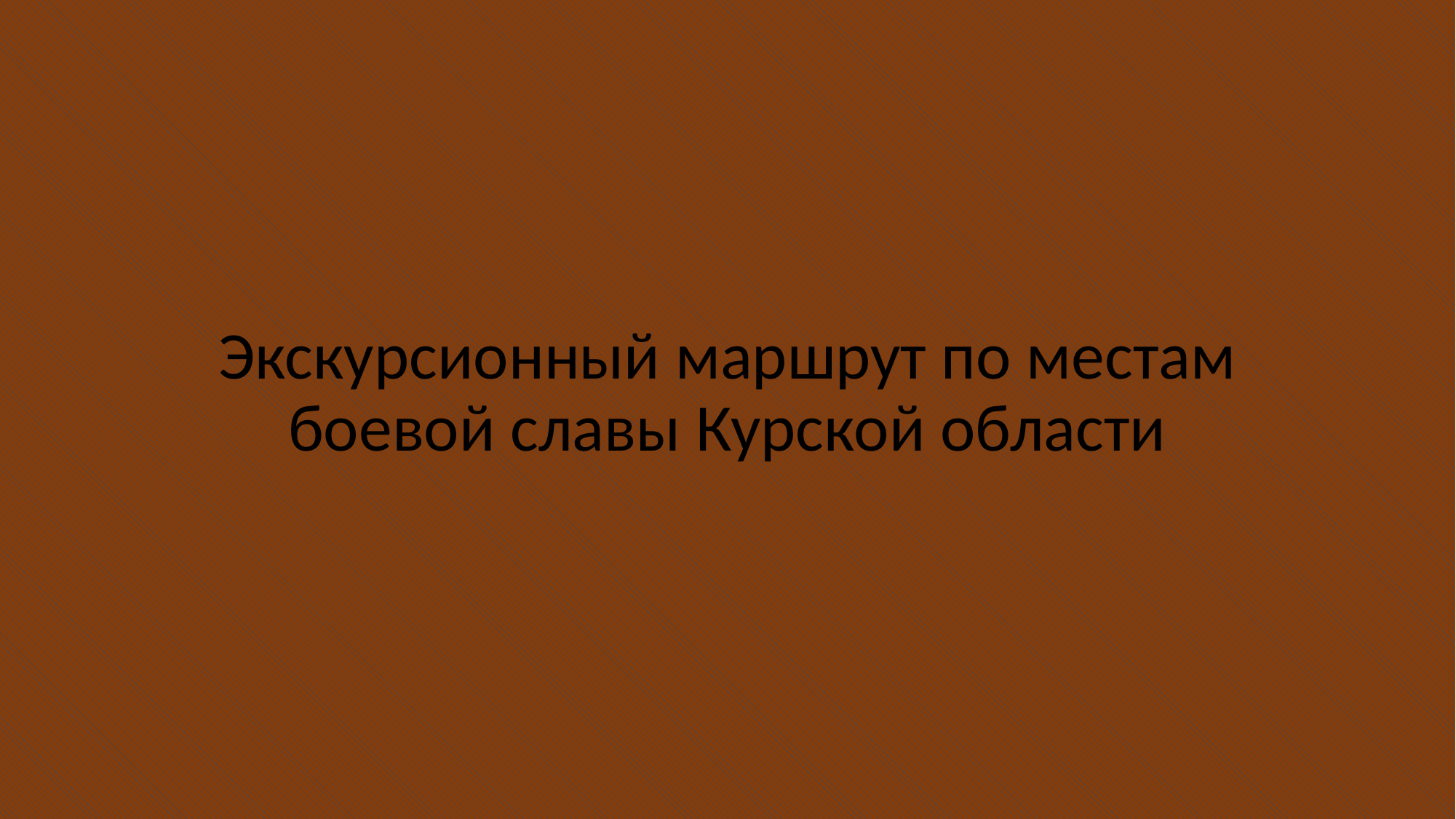

# Экскурсионный маршрут по местам боевой славы Курской области